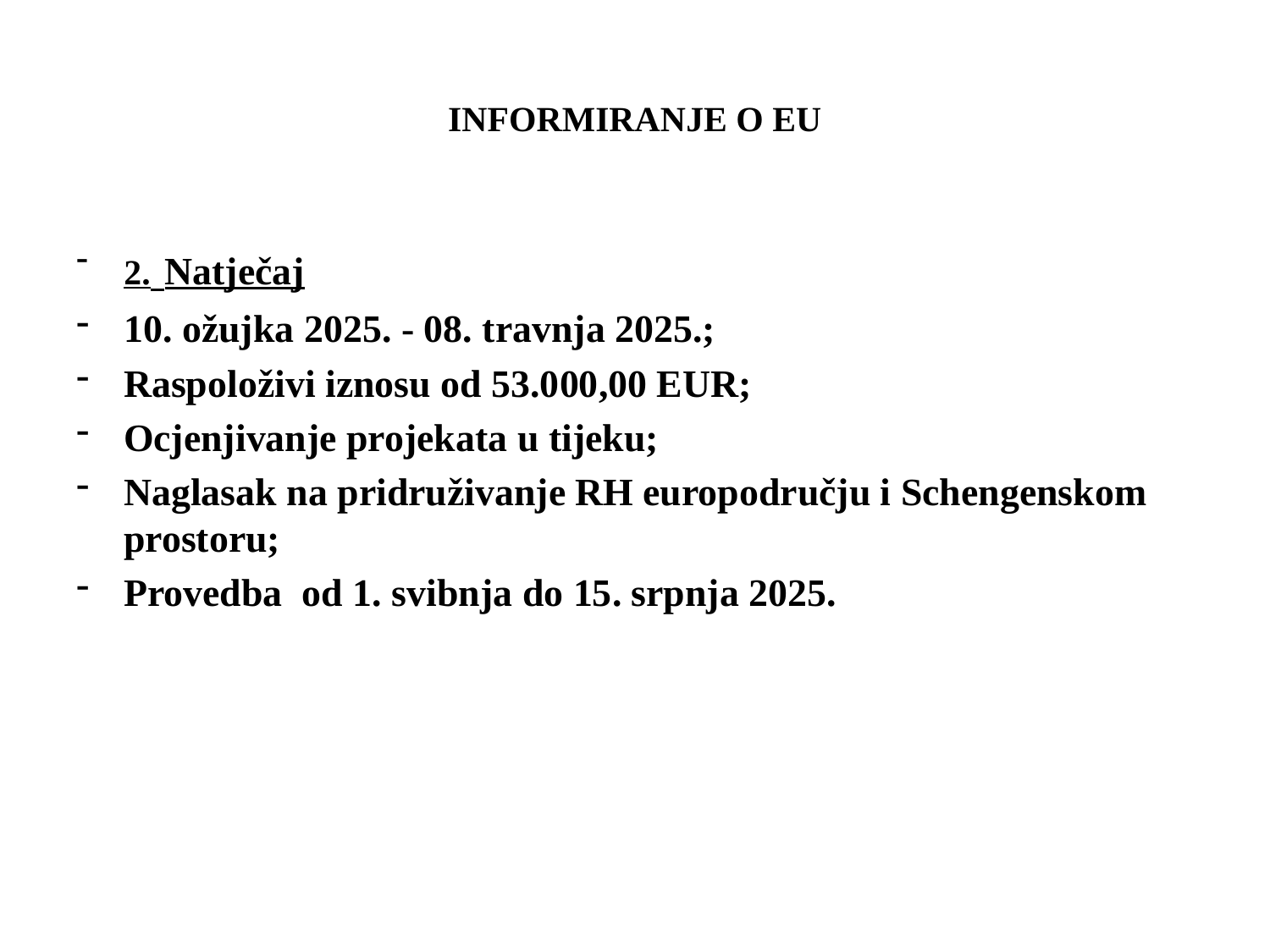

# INFORMIRANJE O EU
2. Natječaj
10. ožujka 2025. - 08. travnja 2025.;
Raspoloživi iznosu od 53.000,00 EUR;
Ocjenjivanje projekata u tijeku;
Naglasak na pridruživanje RH europodručju i Schengenskom prostoru;
Provedba  od 1. svibnja do 15. srpnja 2025.